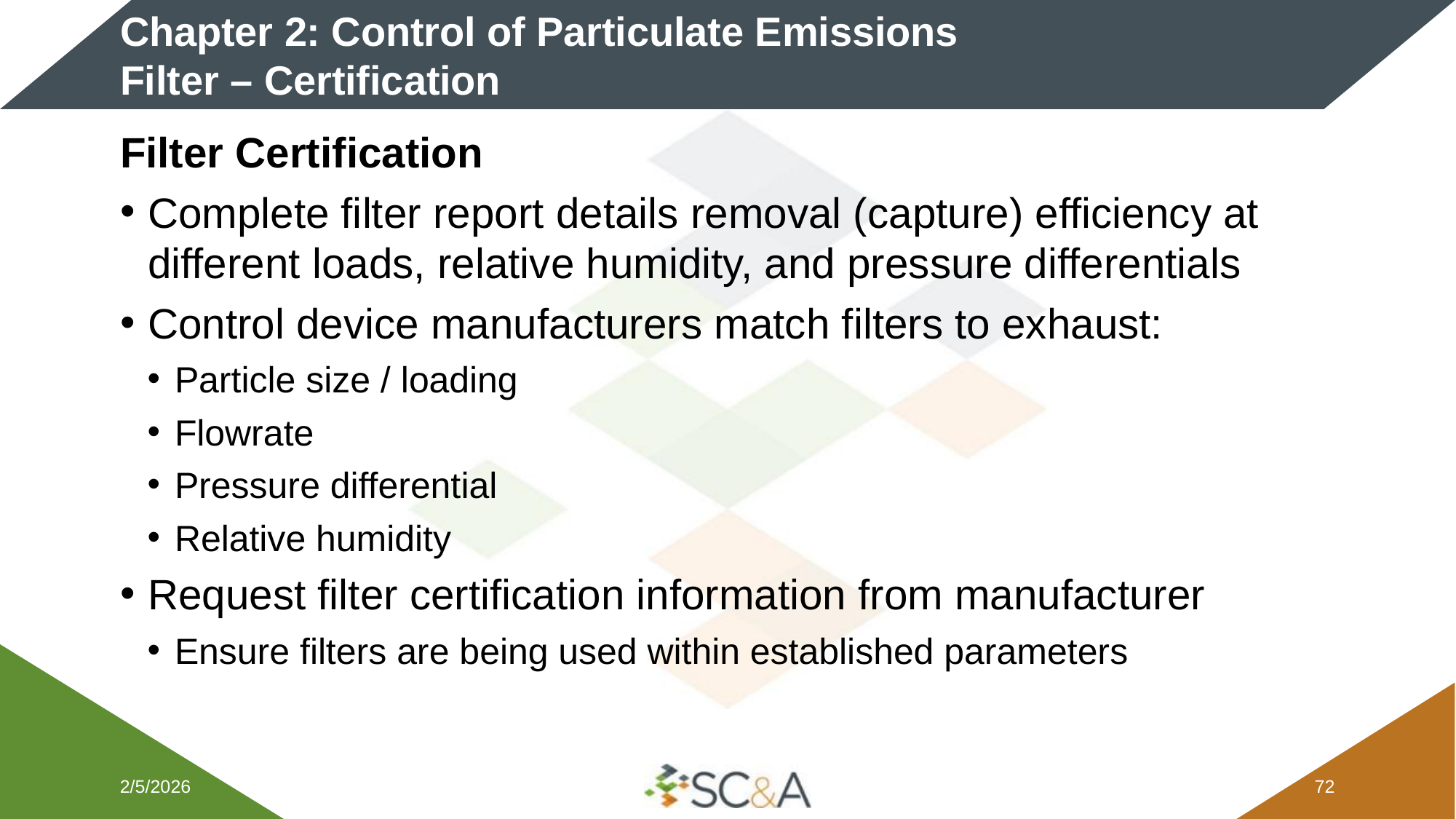

# Chapter 2: Control of Particulate Emissions Filter – Certification
Filter Certification
Complete filter report details removal (capture) efficiency at different loads, relative humidity, and pressure differentials
Control device manufacturers match filters to exhaust:
Particle size / loading
Flowrate
Pressure differential
Relative humidity
Request filter certification information from manufacturer
Ensure filters are being used within established parameters
2/5/2026
72